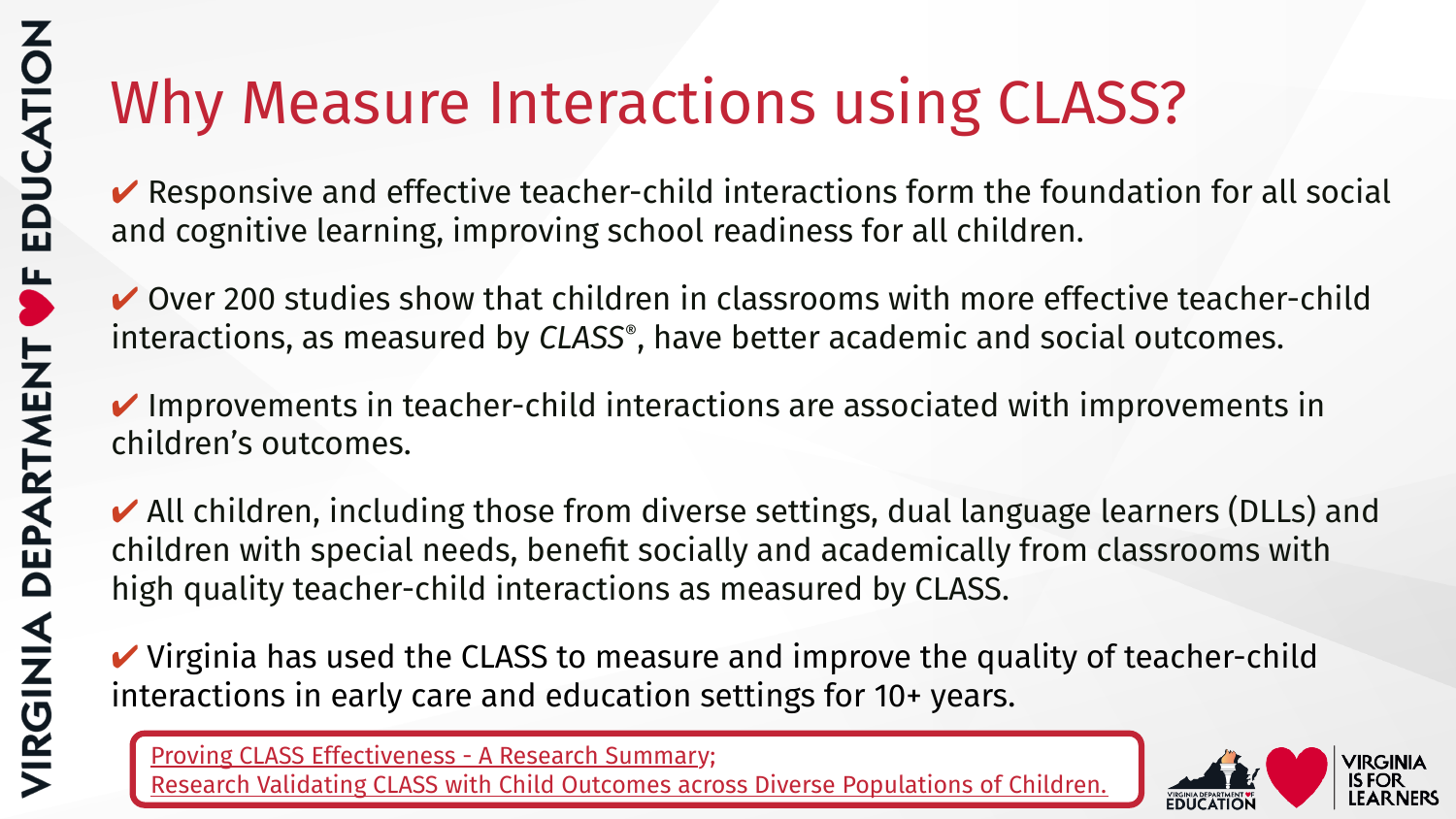

# Why Measure Interactions using CLASS?
✔ Responsive and effective teacher-child interactions form the foundation for all social and cognitive learning, improving school readiness for all children.

✔ Over 200 studies show that children in classrooms with more effective teacher-child interactions, as measured by CLASS®, have better academic and social outcomes.

✔ Improvements in teacher-child interactions are associated with improvements in children’s outcomes.

✔ All children, including those from diverse settings, dual language learners (DLLs) and children with special needs, benefit socially and academically from classrooms with high quality teacher-child interactions as measured by CLASS.

✔ Virginia has used the CLASS to measure and improve the quality of teacher-child interactions in early care and education settings for 10+ years.

Proving CLASS Effectiveness - A Research Summary; Research Validating CLASS with Child Outcomes across Diverse Populations of Children.